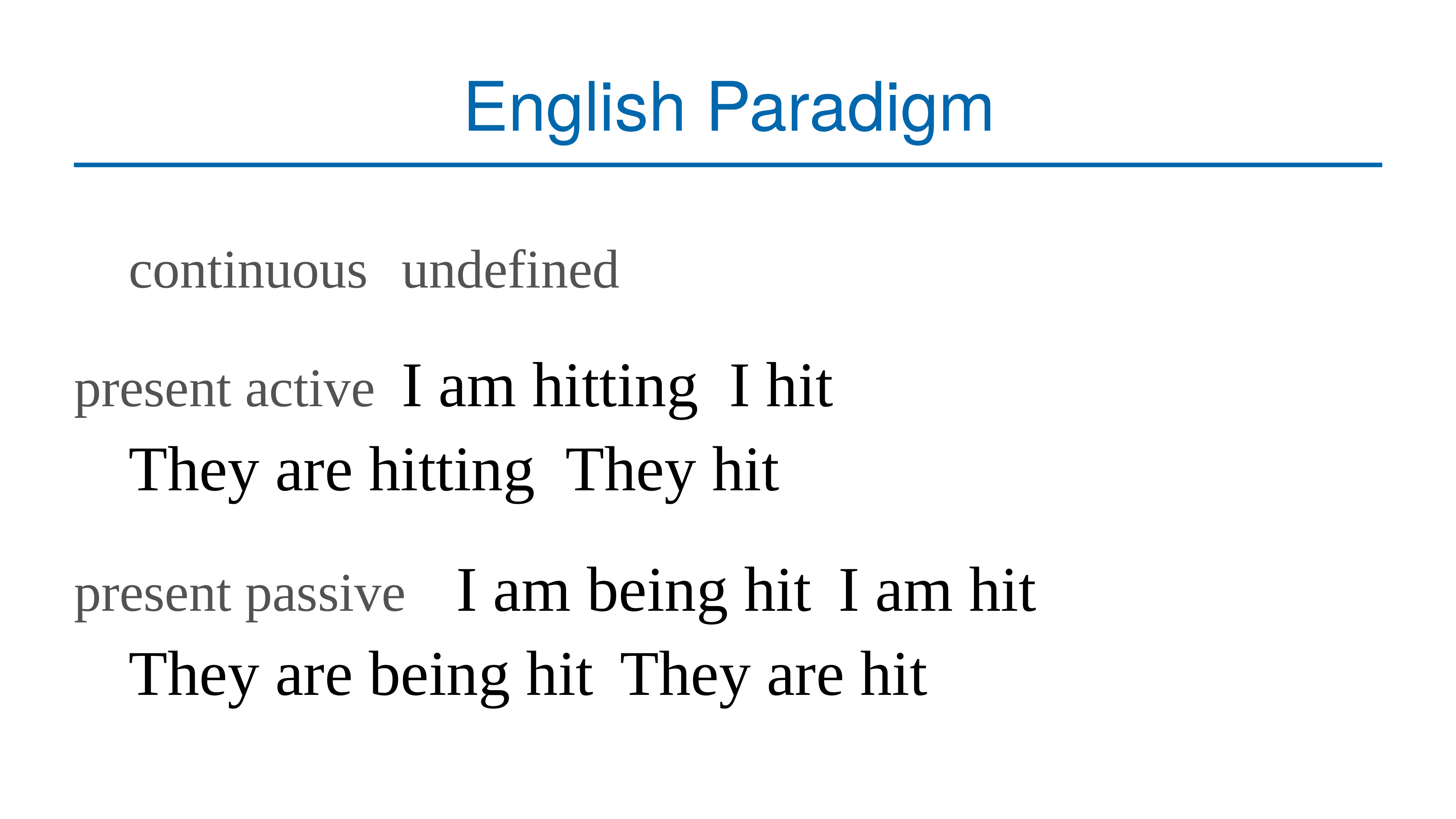

# English Paradigm
	continuous	undefined
present active	I am hitting	I hit
	They are hitting	They hit
present passive	I am being hit	I am hit
	They are being hit	They are hit